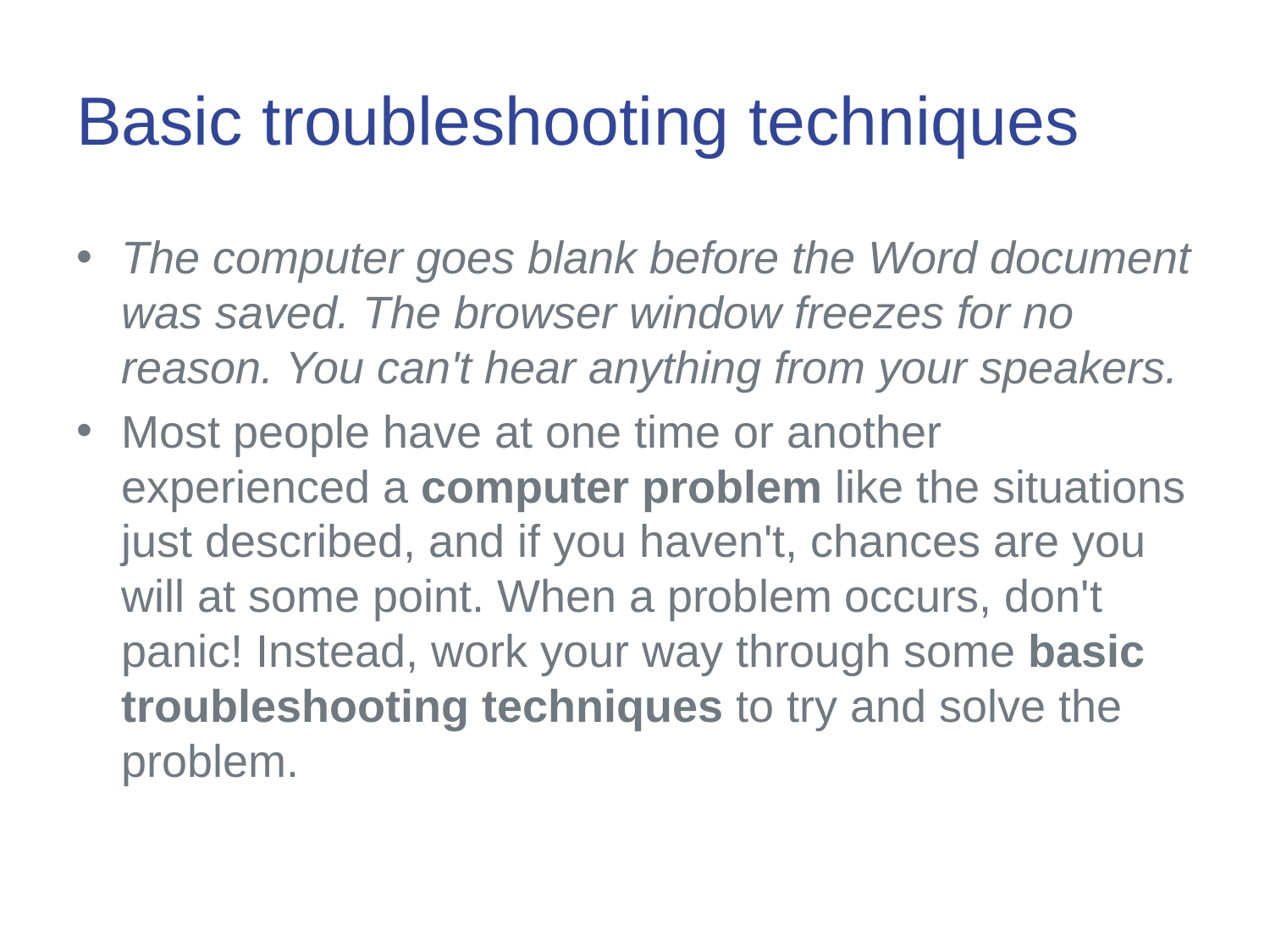

# Basic troubleshooting techniques
The computer goes blank before the Word document was saved. The browser window freezes for no reason. You can't hear anything from your speakers.
Most people have at one time or another experienced a computer problem like the situations just described, and if you haven't, chances are you will at some point. When a problem occurs, don't panic! Instead, work your way through some basic troubleshooting techniques to try and solve the problem.